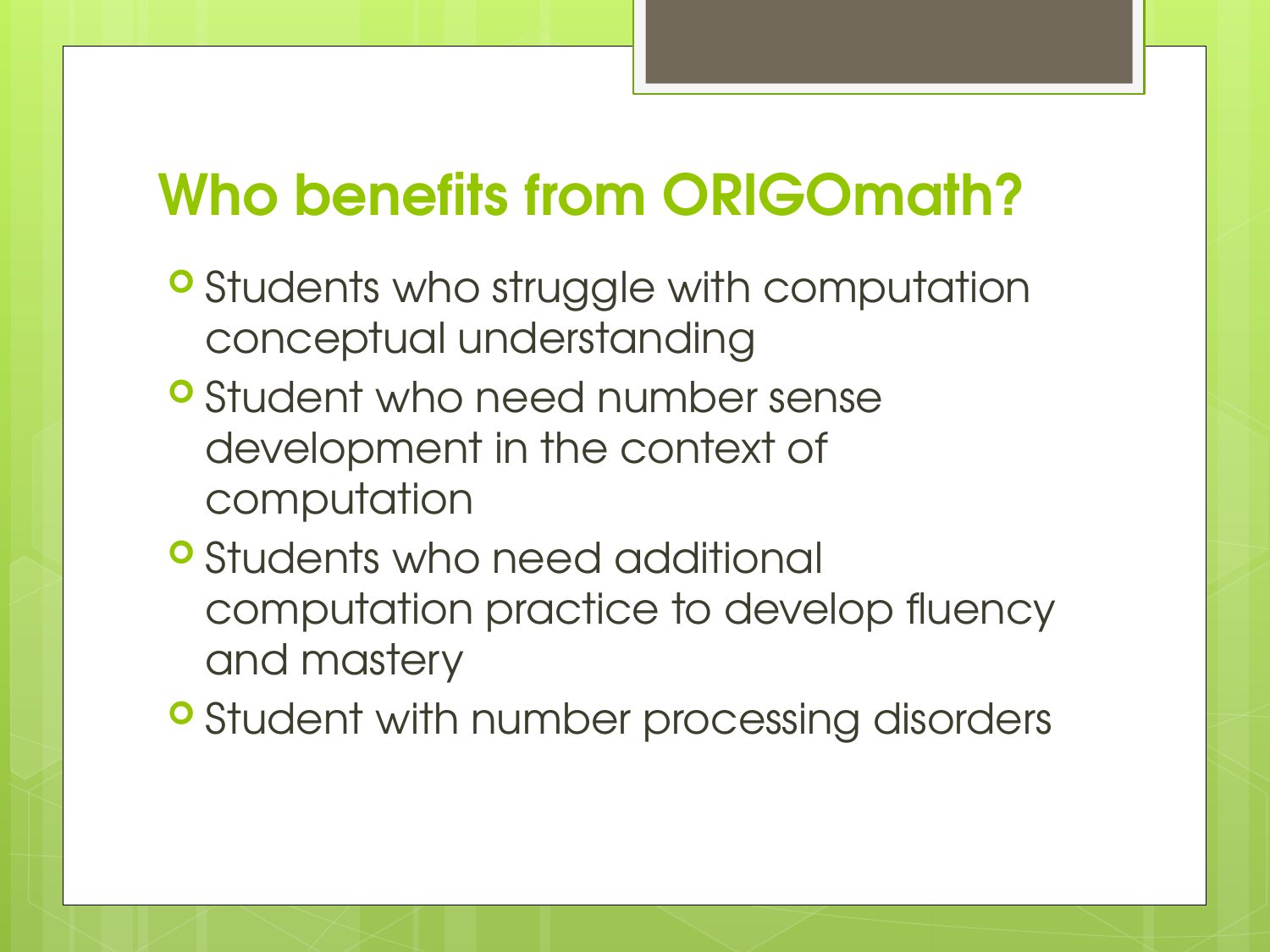

# Who benefits from ORIGOmath?
Students who struggle with computation conceptual understanding
Student who need number sense development in the context of computation
Students who need additional computation practice to develop fluency and mastery
Student with number processing disorders